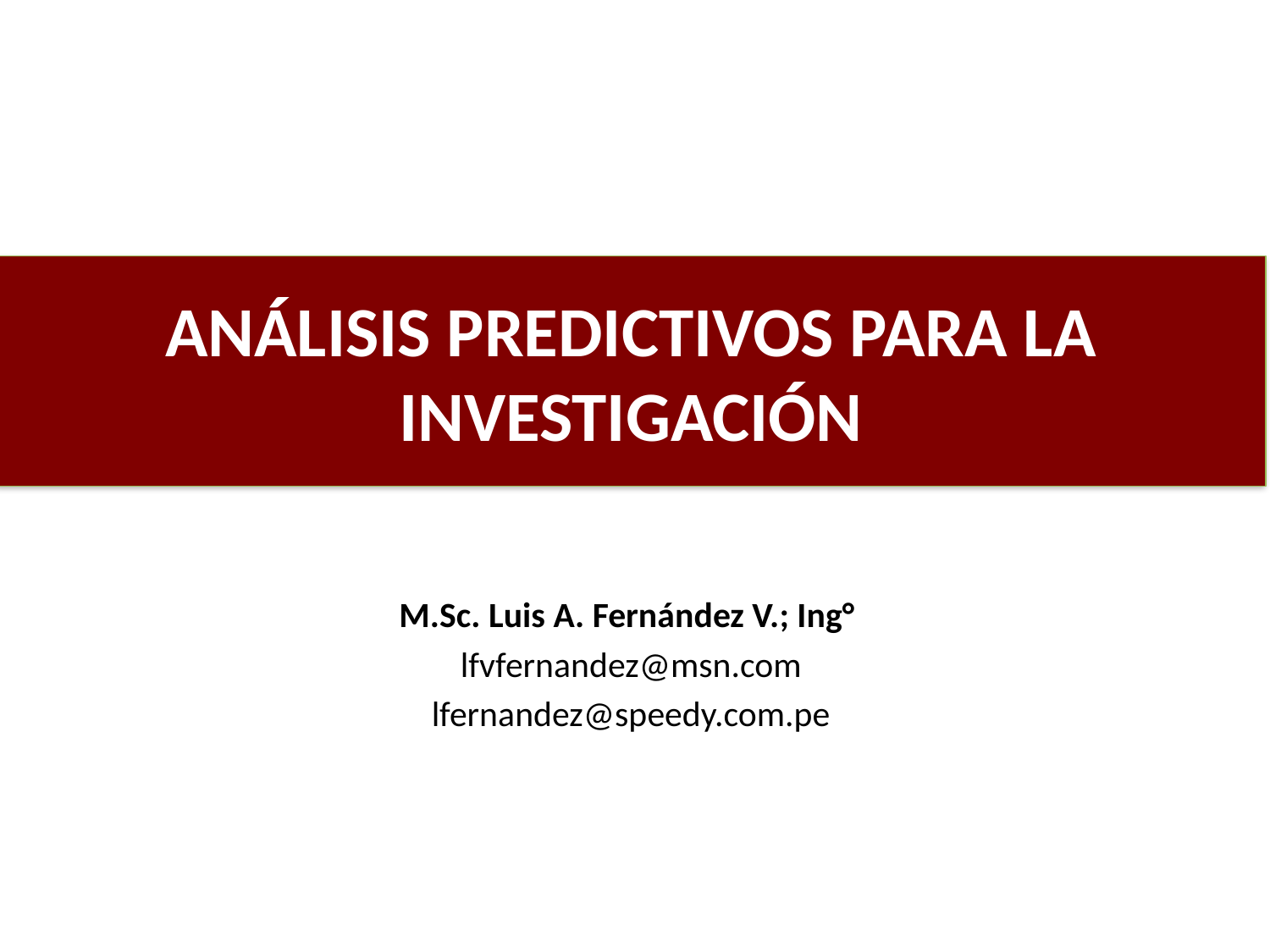

# ANÁLISIS PREDICTIVOS PARA LA INVESTIGACIÓN
M.Sc. Luis A. Fernández V.; Ing°
lfvfernandez@msn.com
lfernandez@speedy.com.pe